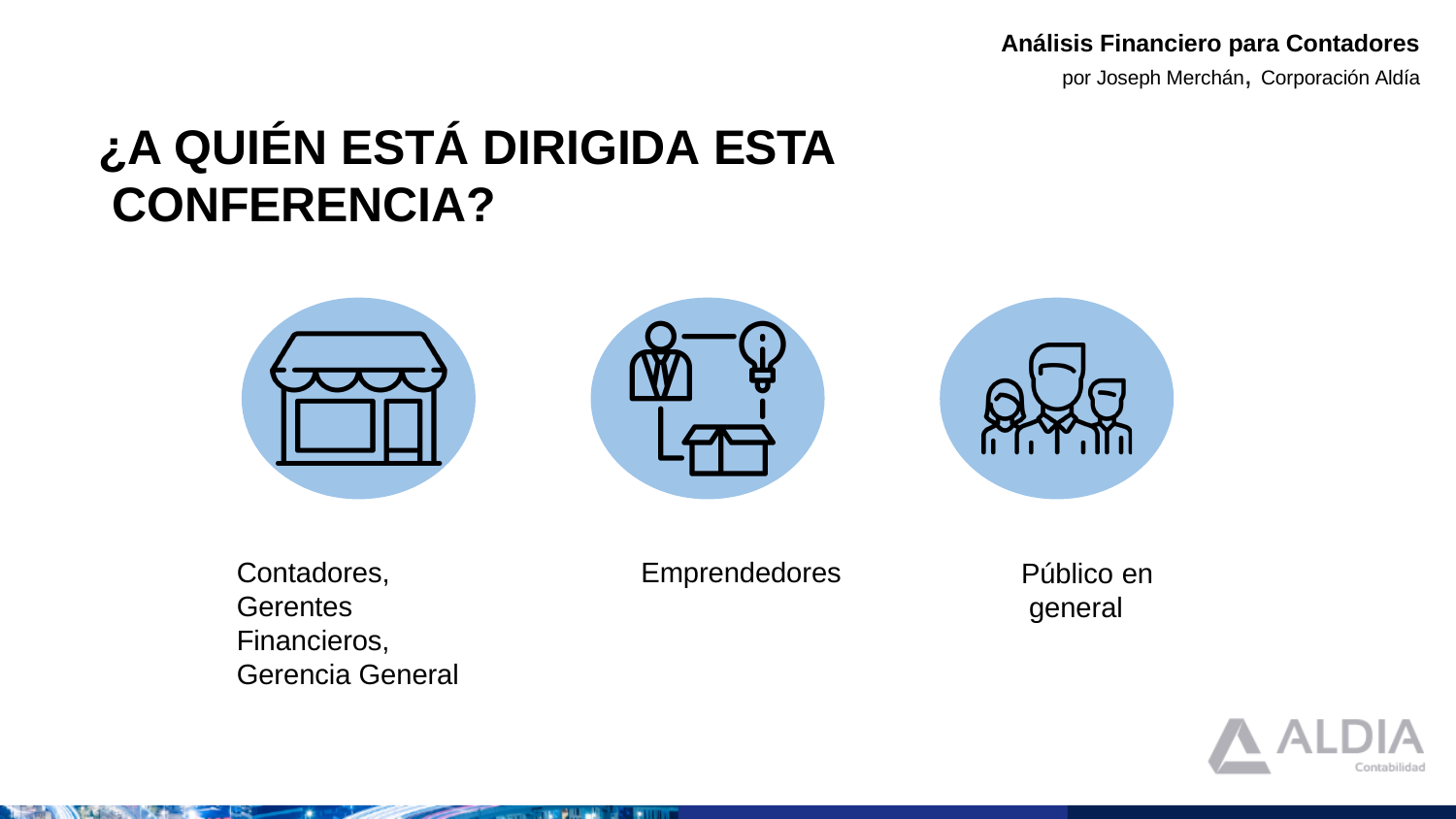

Análisis Financiero para Contadores
por Joseph Merchán, Corporación Aldía
¿A QUIÉN ESTÁ DIRIGIDA ESTA  CONFERENCIA?

Contadores, Gerentes Financieros, Gerencia General
Emprendedores
Público en  general